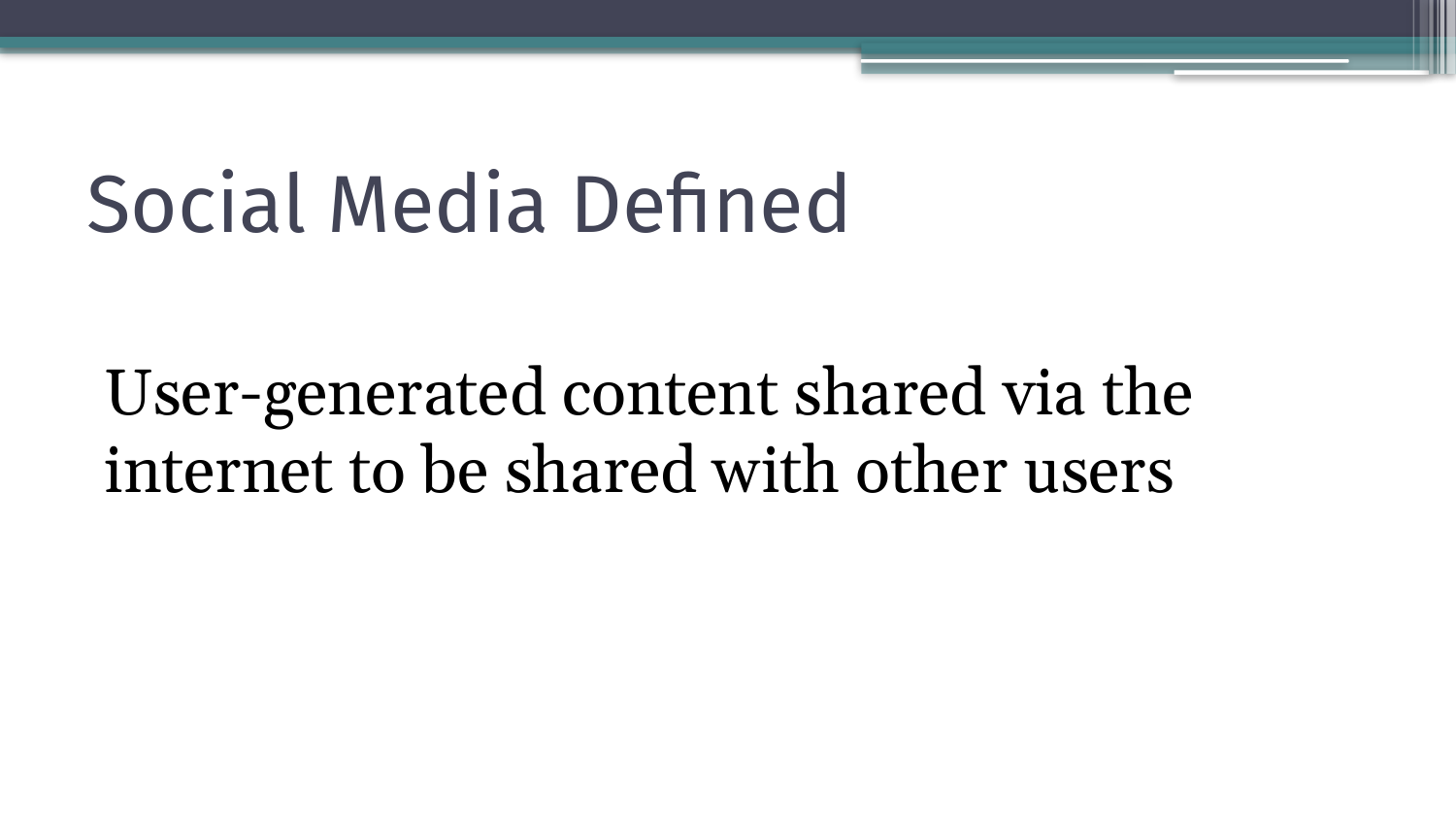

# Social Media Defined

User-generated content shared via the internet to be shared with other users